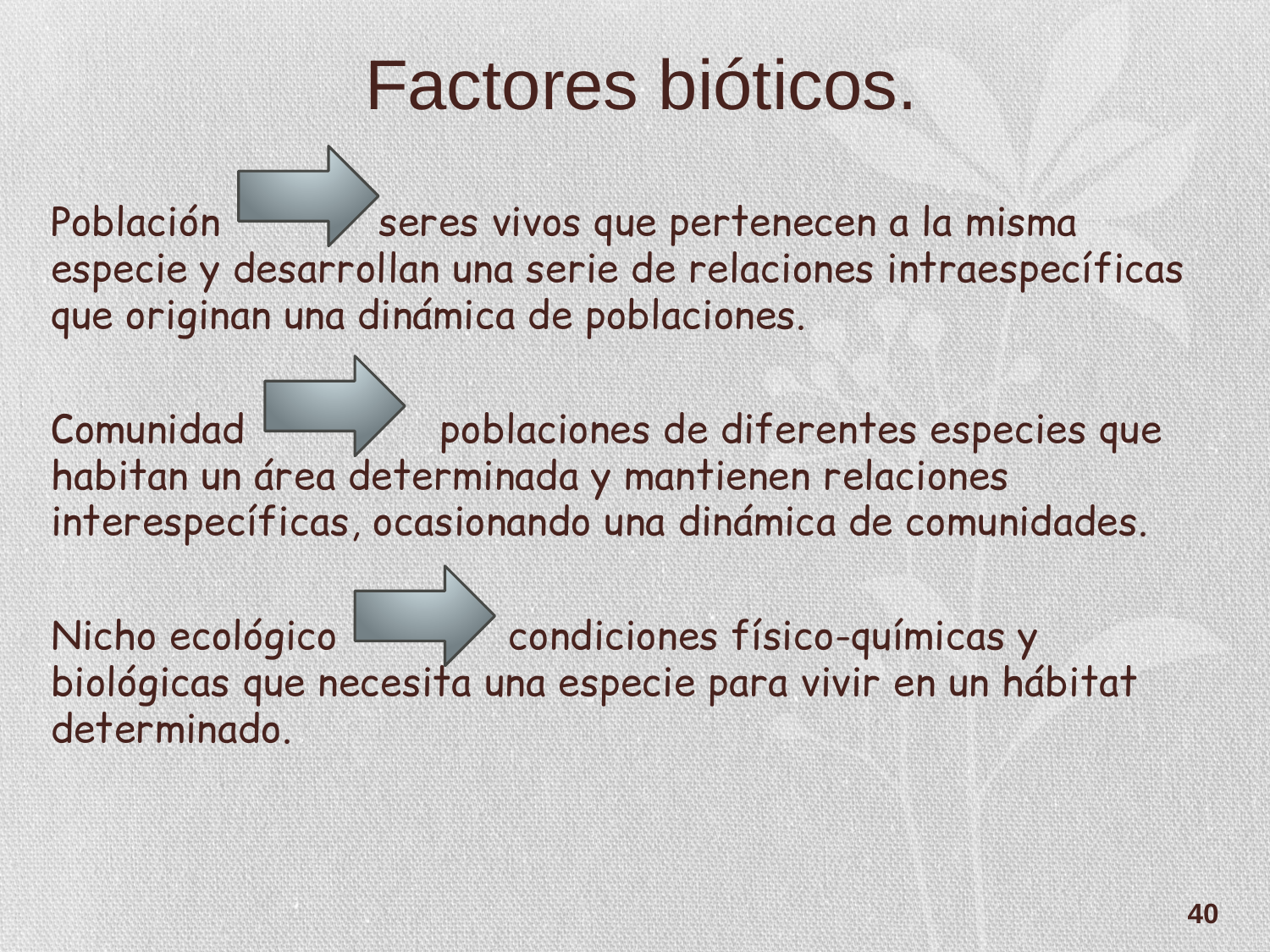

Factores bióticos.

Población             seres vivos que pertenecen a la misma especie y desarrollan una serie de relaciones intraespecíficas que originan una dinámica de poblaciones.

Comunidad                poblaciones de diferentes especies que habitan un área determinada y mantienen relaciones interespecíficas, ocasionando una dinámica de comunidades.

Nicho ecológico              condiciones físico-químicas y biológicas que necesita una especie para vivir en un hábitat determinado.

40